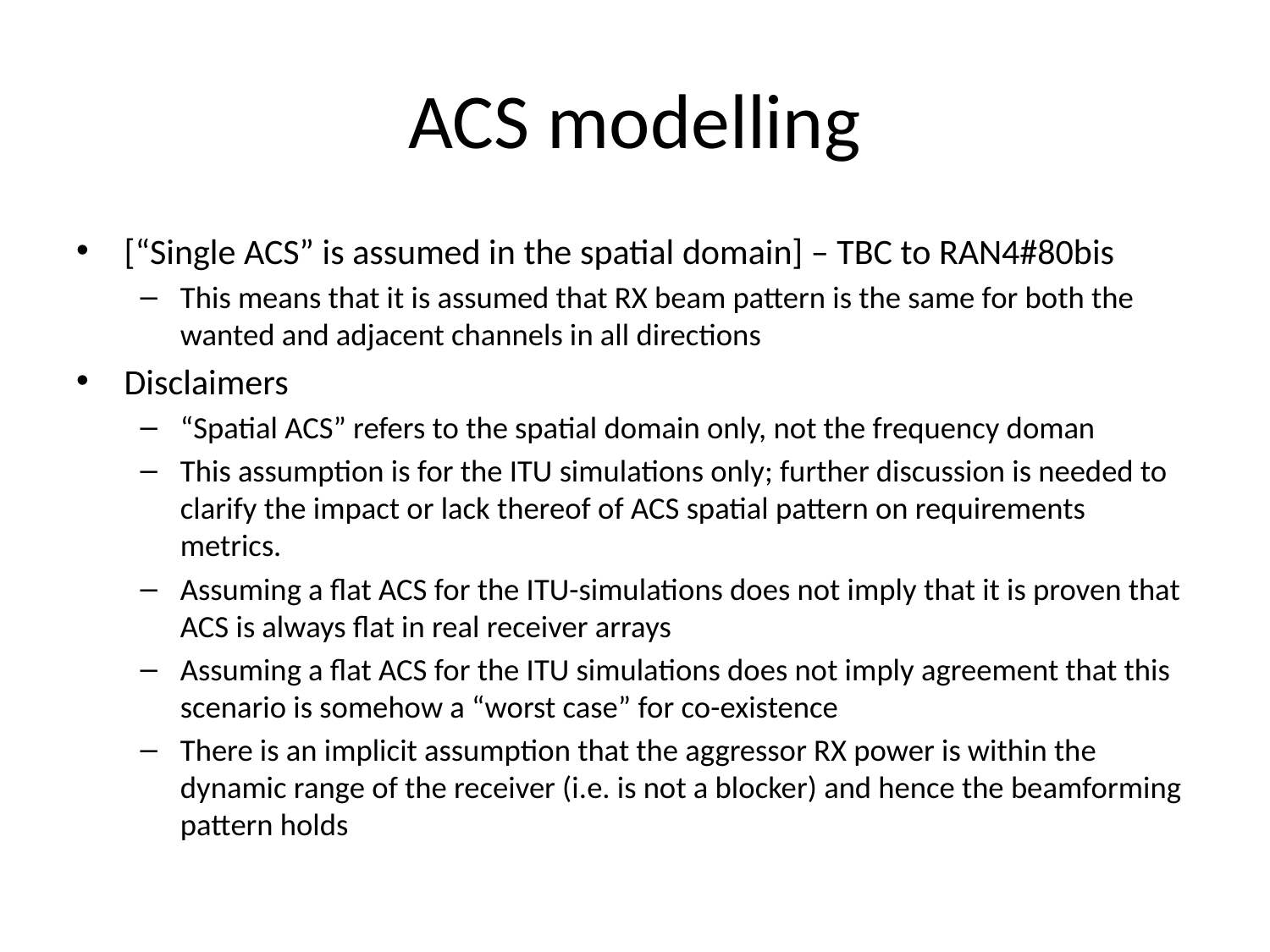

# ACS modelling
[“Single ACS” is assumed in the spatial domain] – TBC to RAN4#80bis
This means that it is assumed that RX beam pattern is the same for both the wanted and adjacent channels in all directions
Disclaimers
“Spatial ACS” refers to the spatial domain only, not the frequency doman
This assumption is for the ITU simulations only; further discussion is needed to clarify the impact or lack thereof of ACS spatial pattern on requirements metrics.
Assuming a flat ACS for the ITU-simulations does not imply that it is proven that ACS is always flat in real receiver arrays
Assuming a flat ACS for the ITU simulations does not imply agreement that this scenario is somehow a “worst case” for co-existence
There is an implicit assumption that the aggressor RX power is within the dynamic range of the receiver (i.e. is not a blocker) and hence the beamforming pattern holds